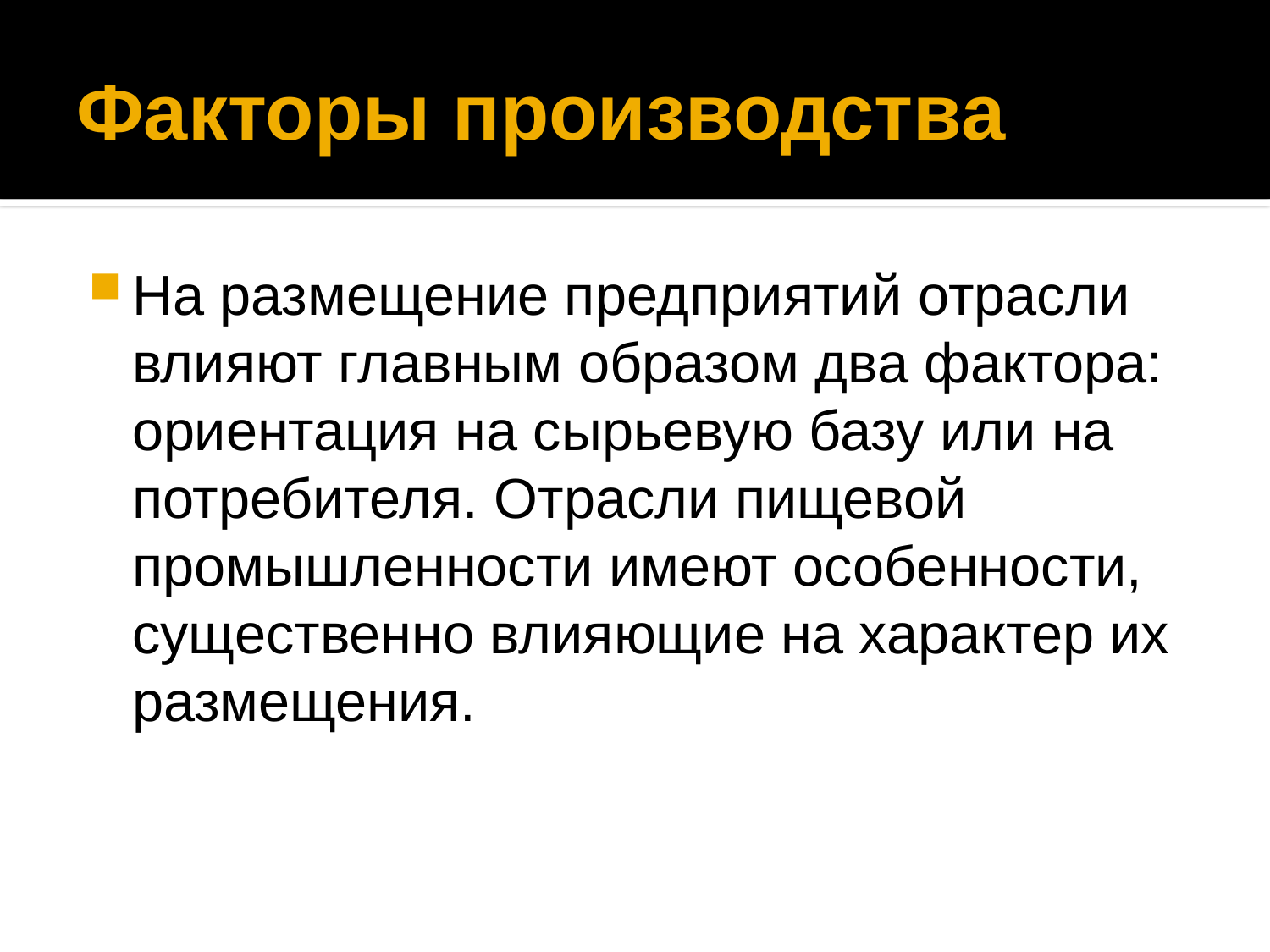

# Факторы производства
На размещение предприятий отрасли влияют главным образом два фактора: ориентация на сырьевую базу или на потребителя. Отрасли пищевой промышленности имеют особенности, существенно влияющие на характер их размещения.